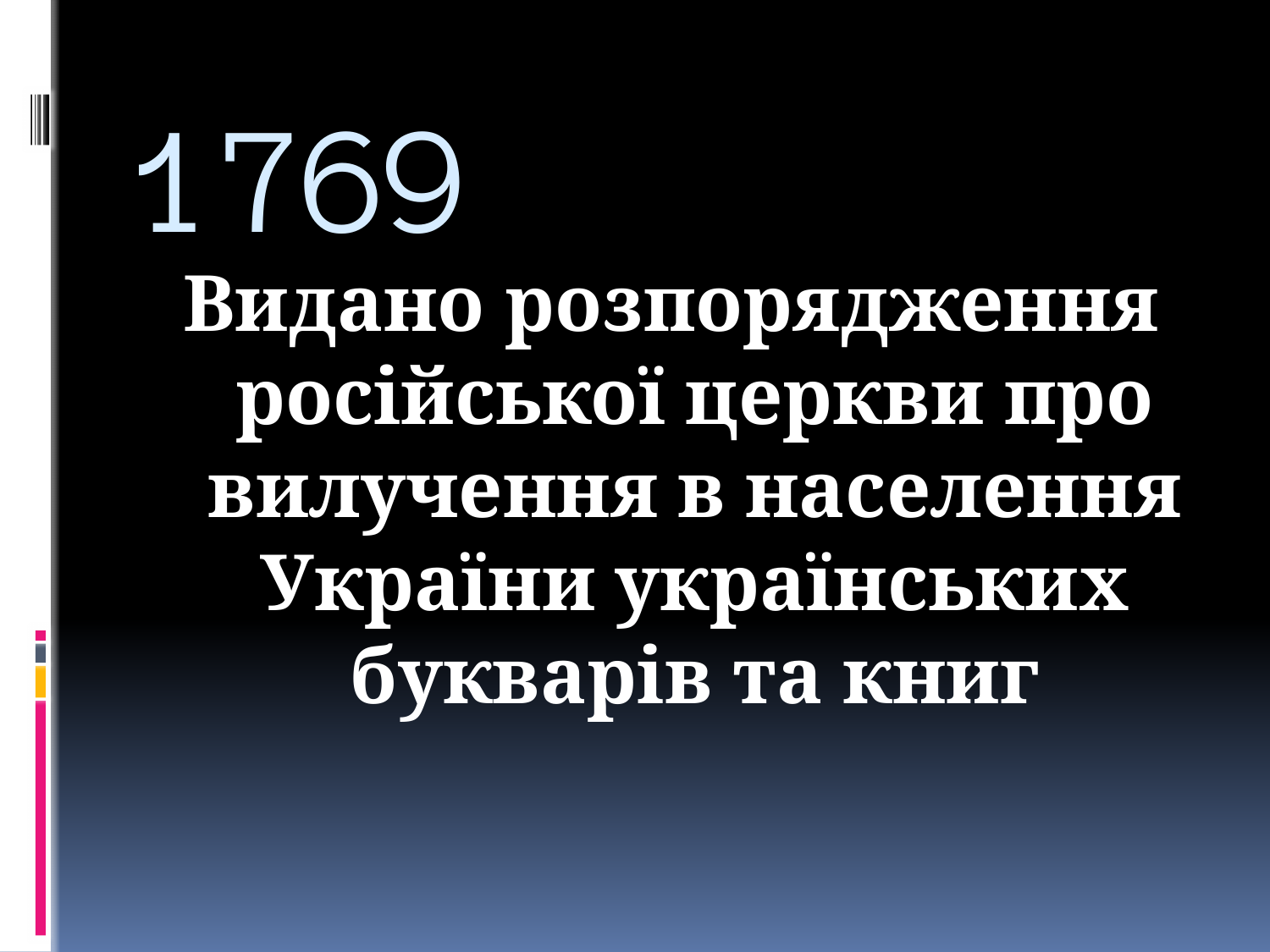

# 1769
Видано розпорядження російської церкви про вилучення в населення України українських букварів та книг